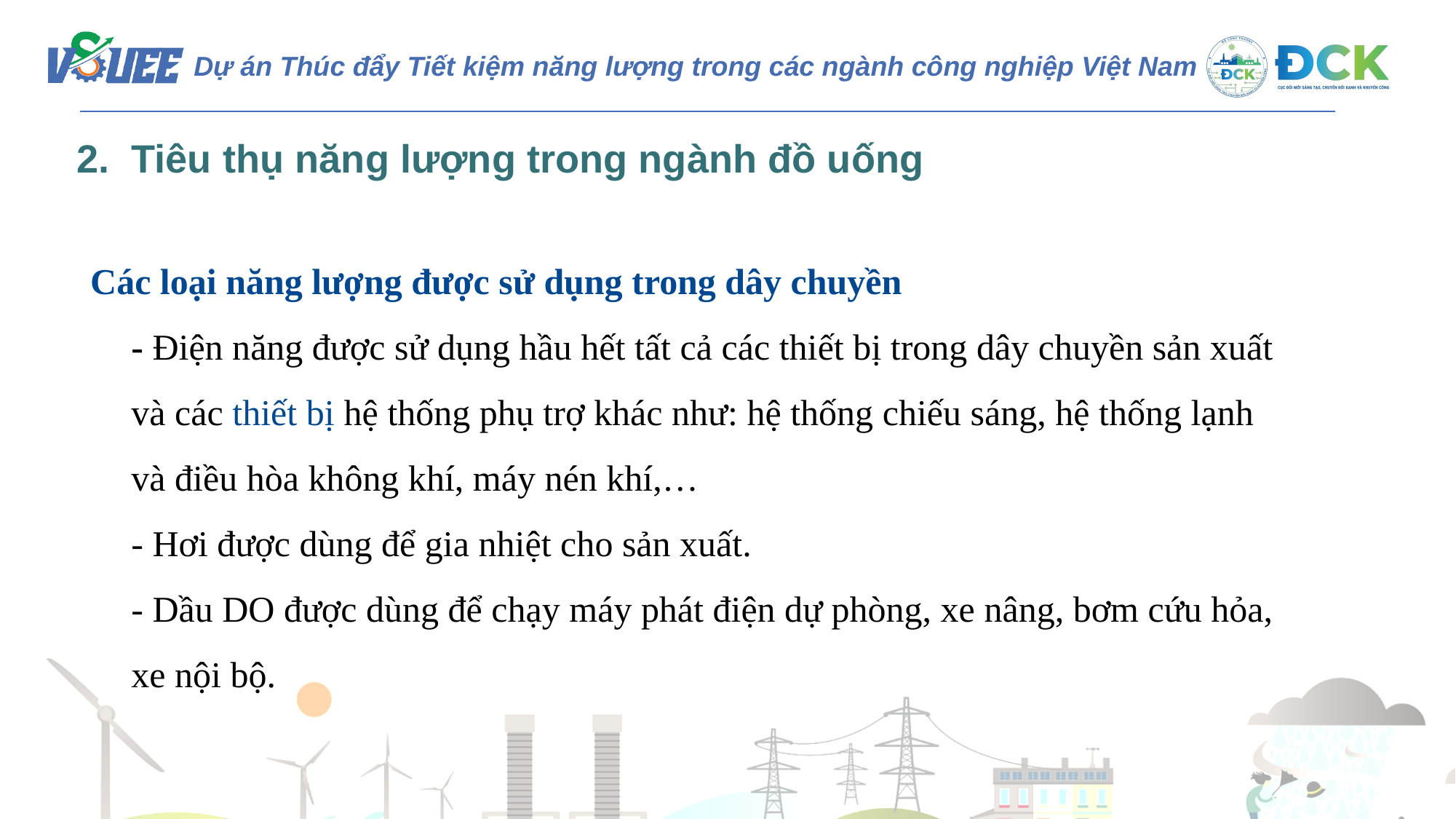

2.  Tiêu thụ năng lượng trong ngành đồ uống
Các loại năng lượng được sử dụng trong dây chuyền
- Điện năng được sử dụng hầu hết tất cả các thiết bị trong dây chuyền sản xuất và các thiết bị hệ thống phụ trợ khác như: hệ thống chiếu sáng, hệ thống lạnh và điều hòa không khí, máy nén khí,…
- Hơi được dùng để gia nhiệt cho sản xuất.
- Dầu DO được dùng để chạy máy phát điện dự phòng, xe nâng, bơm cứu hỏa, xe nội bộ.